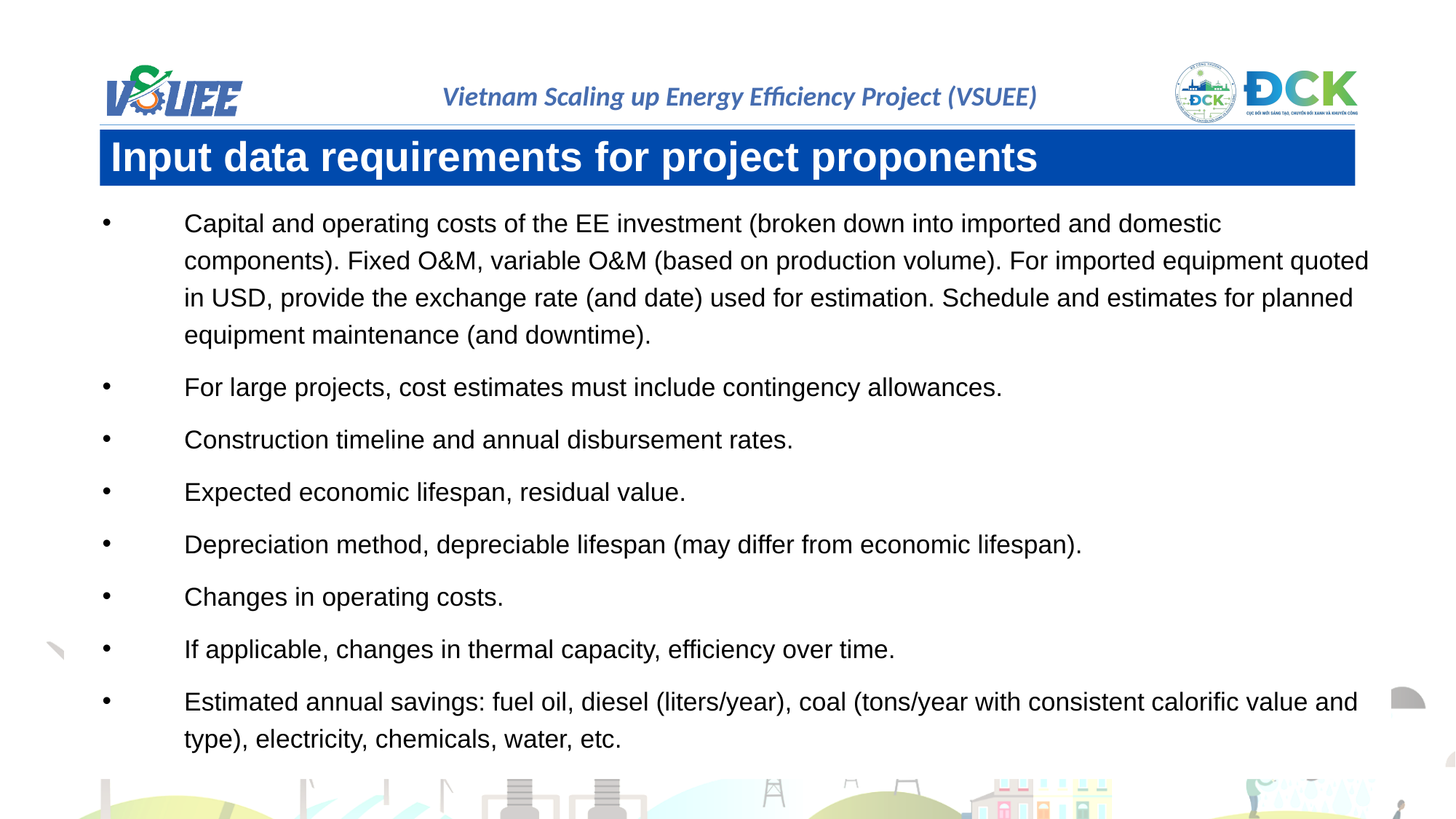

Input data requirements for project proponents
Capital and operating costs of the EE investment (broken down into imported and domestic components). Fixed O&M, variable O&M (based on production volume). For imported equipment quoted in USD, provide the exchange rate (and date) used for estimation. Schedule and estimates for planned equipment maintenance (and downtime).
For large projects, cost estimates must include contingency allowances.
Construction timeline and annual disbursement rates.
Expected economic lifespan, residual value.
Depreciation method, depreciable lifespan (may differ from economic lifespan).
Changes in operating costs.
If applicable, changes in thermal capacity, efficiency over time.
Estimated annual savings: fuel oil, diesel (liters/year), coal (tons/year with consistent calorific value and type), electricity, chemicals, water, etc.